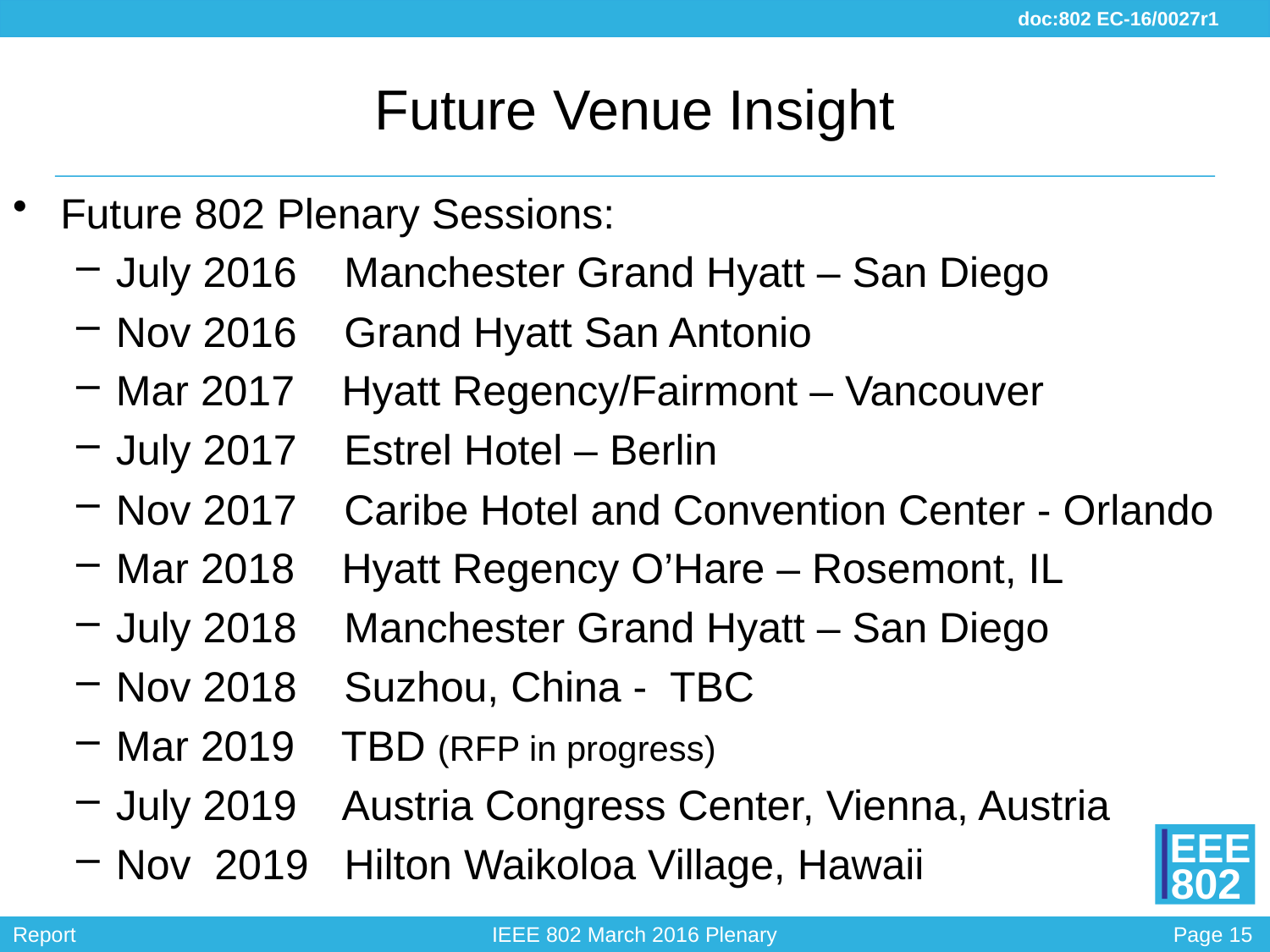

# Future Venue Insight
Future 802 Plenary Sessions:
July 2016    Manchester Grand Hyatt – San Diego
Nov 2016    Grand Hyatt San Antonio
Mar 2017    Hyatt Regency/Fairmont – Vancouver
July 2017    Estrel Hotel – Berlin
Nov 2017    Caribe Hotel and Convention Center - Orlando
Mar 2018    Hyatt Regency O’Hare – Rosemont, IL
July 2018    Manchester Grand Hyatt – San Diego
Nov 2018    Suzhou, China -  TBC
Mar 2019    TBD (RFP in progress)
July 2019    Austria Congress Center, Vienna, Austria
Nov  2019   Hilton Waikoloa Village, Hawaii